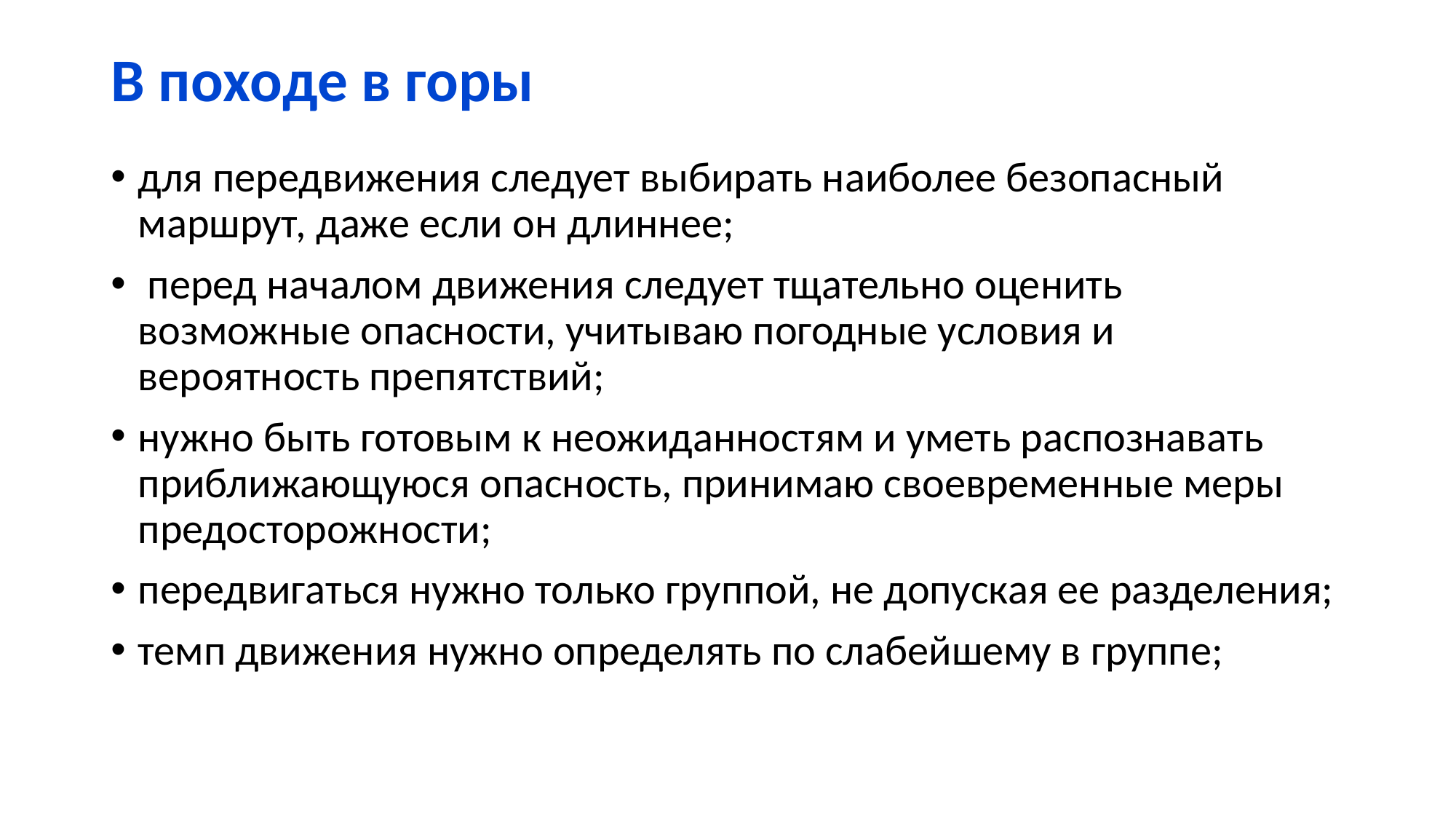

# В походе в горы
для передвижения следует выбирать наиболее безопасный маршрут, даже если он длиннее;
 перед началом движения следует тщательно оценить возможные опасности, учитываю погодные условия и вероятность препятствий;
нужно быть готовым к неожиданностям и уметь распознавать приближающуюся опасность, принимаю своевременные меры предосторожности;
передвигаться нужно только группой, не допуская ее разделения;
темп движения нужно определять по слабейшему в группе;